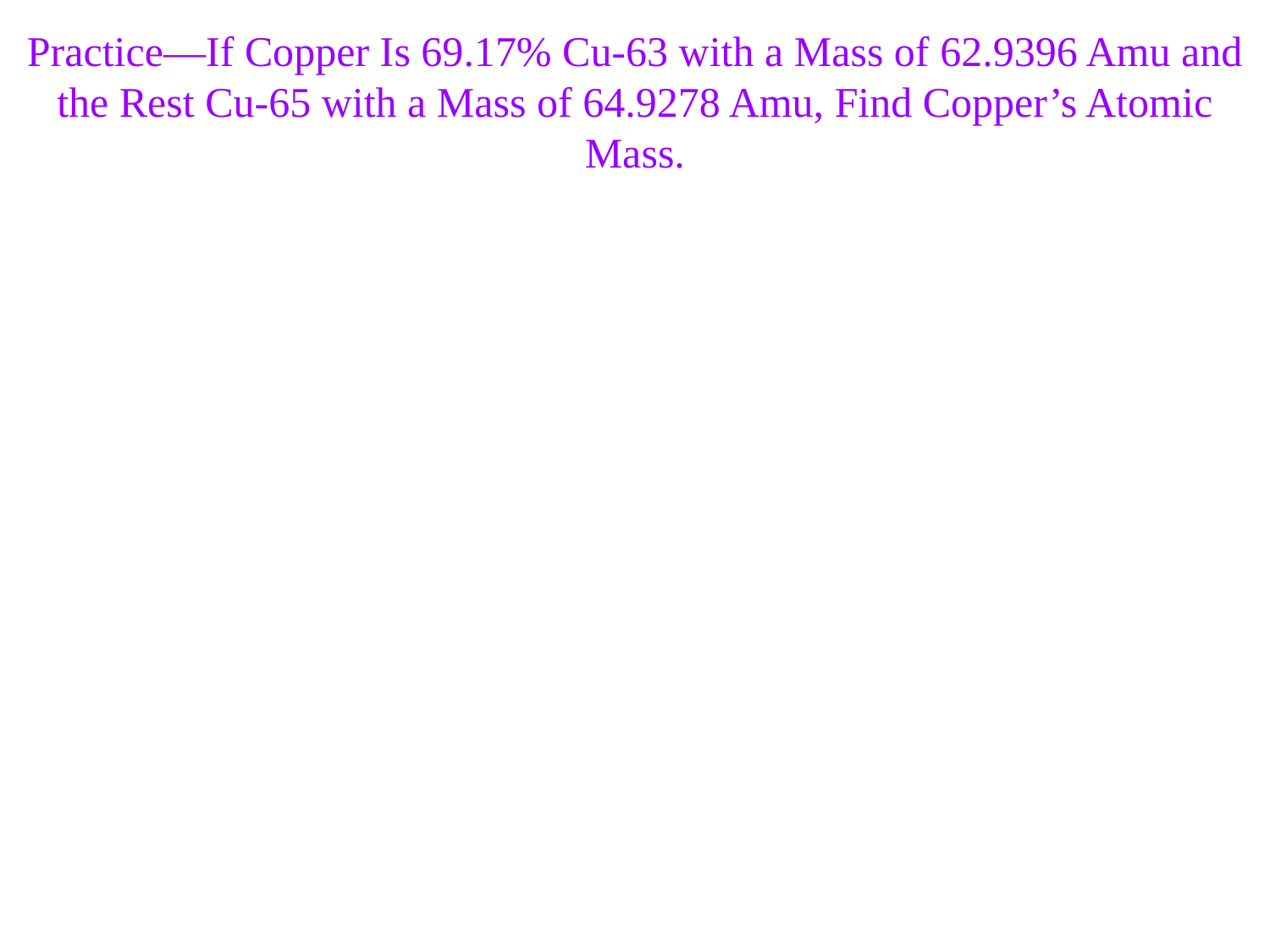

Practice—If Copper Is 69.17% Cu-63 with a Mass of 62.9396 Amu and the Rest Cu-65 with a Mass of 64.9278 Amu, Find Copper’s Atomic Mass.